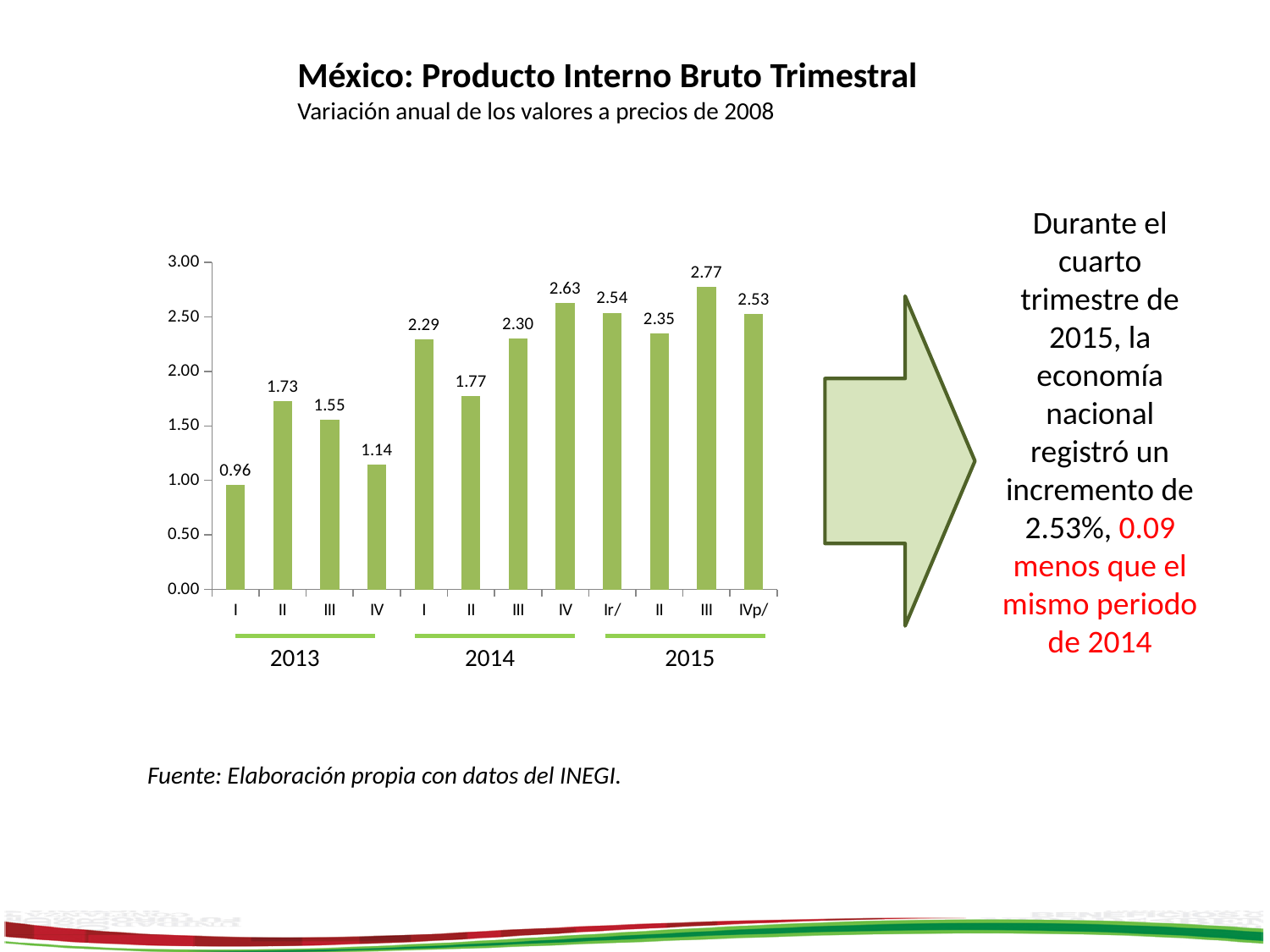

México: Producto Interno Bruto Trimestral
Variación anual de los valores a precios de 2008
Durante el cuarto trimestre de 2015, la economía nacional registró un incremento de 2.53%, 0.09 menos que el mismo periodo de 2014

### Chart

| Category |  |
|---|---|
| I | 0.961197083452 |
| II | 1.727256021557 |
| III | 1.5539243273089967 |
| IV | 1.1421503996010025 |
| I | 2.2916220513530003 |
| II | 1.7708747987469982 |
| III | 2.297956928775 |
| IV | 2.62626224619 |
| Ir/ | 2.537413016202 |
| II | 2.348207831929 |
| III | 2.774307974254 |
| IVp/ | 2.526534360551004 |
2013
2014
2015
Fuente: Elaboración propia con datos del INEGI.